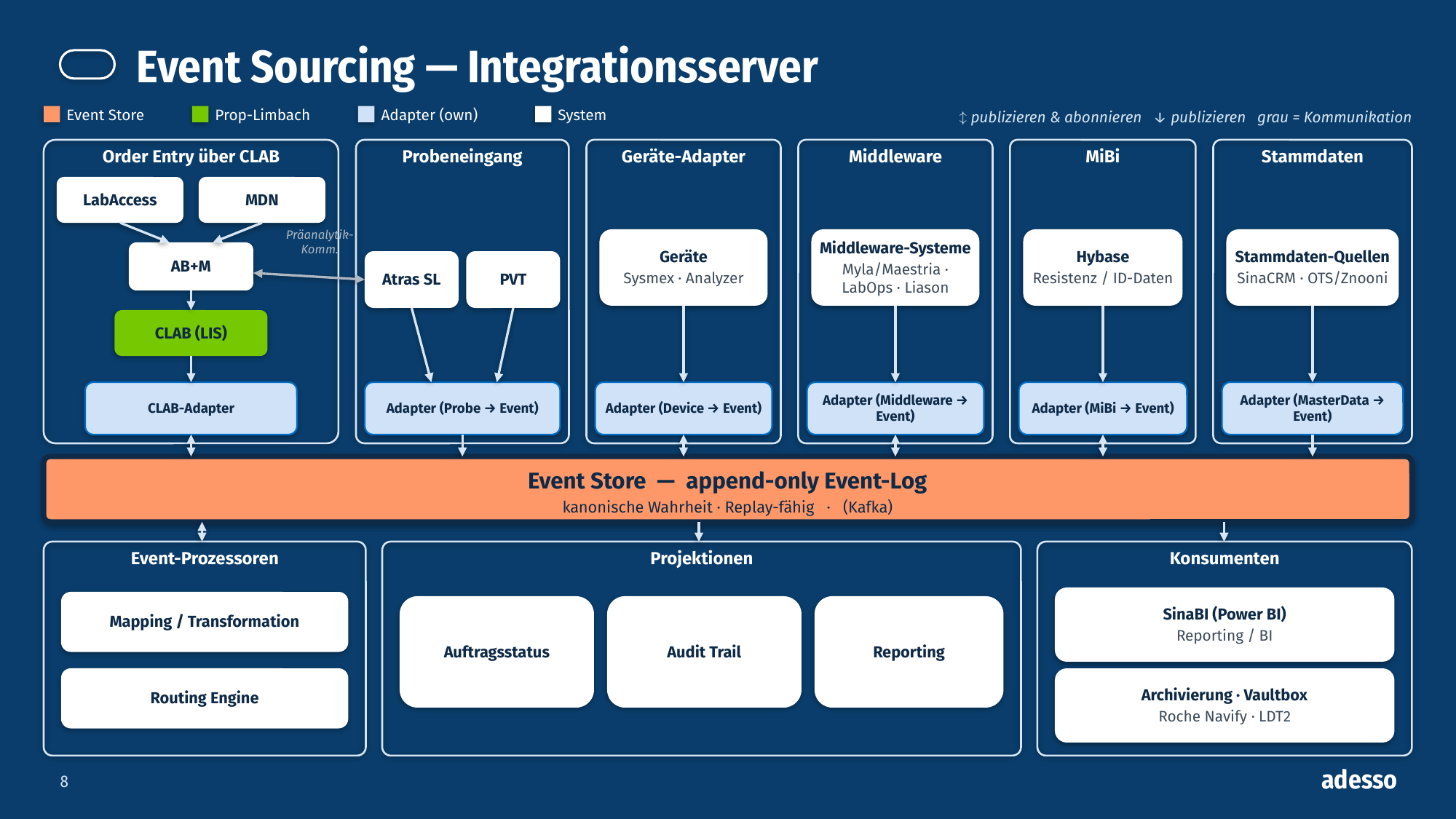

Event Sourcing — Integrationsserver

Event Store
Prop-Limbach
Adapter (own)
System
↕ publizieren & abonnieren   ↓ publizieren   grau = Kommunikation

Order Entry über CLAB
Probeneingang
Geräte-Adapter
Middleware
MiBi
Stammdaten

LabAccess

MDN
Präanalytik-
Komm.

Geräte
Sysmex · Analyzer

Middleware-Systeme
Myla/Maestria · LabOps · Liason

Hybase
Resistenz / ID-Daten

Stammdaten-Quellen
SinaCRM · OTS/Znooni

AB+M

Atras SL

PVT

CLAB (LIS)

CLAB-Adapter

Adapter (Probe → Event)

Adapter (Device → Event)

Adapter (Middleware → Event)

Adapter (MiBi → Event)

Adapter (MasterData → Event)

Event Store  —  append-only Event-Log
kanonische Wahrheit · Replay-fähig   ·   (Kafka)

Event-Prozessoren
Projektionen
Konsumenten

SinaBI (Power BI)
Reporting / BI

Mapping / Transformation

Auftragsstatus

Audit Trail

Reporting

Routing Engine

Archivierung · Vaultbox
Roche Navify · LDT2
adesso
8